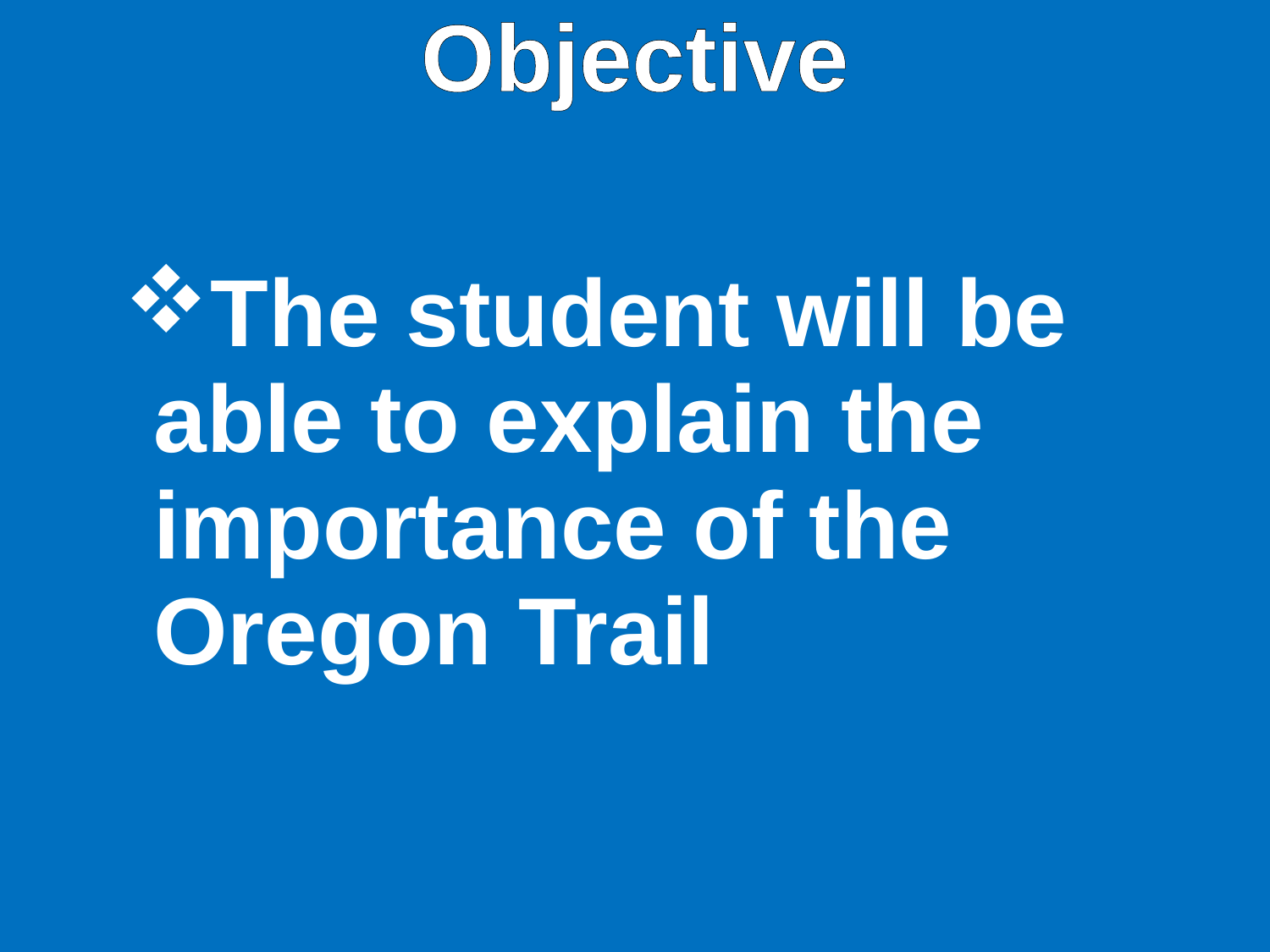

Objective
The student will be able to explain the importance of the Oregon Trail